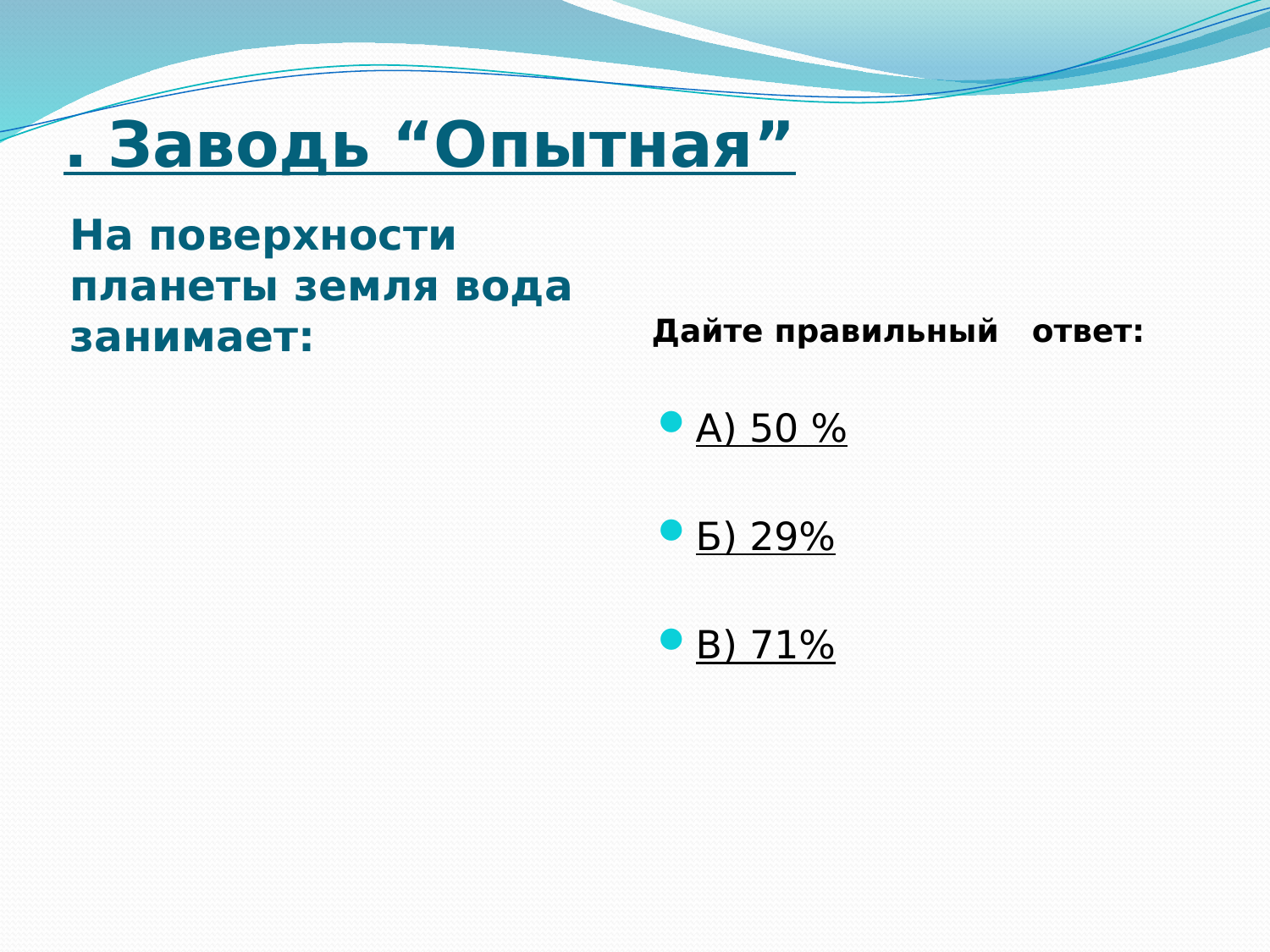

# . Заводь “Опытная”

Дайте правильный   ответ:

На поверхности планеты земля вода занимает:

А) 50 %

Б) 29%

В) 71%